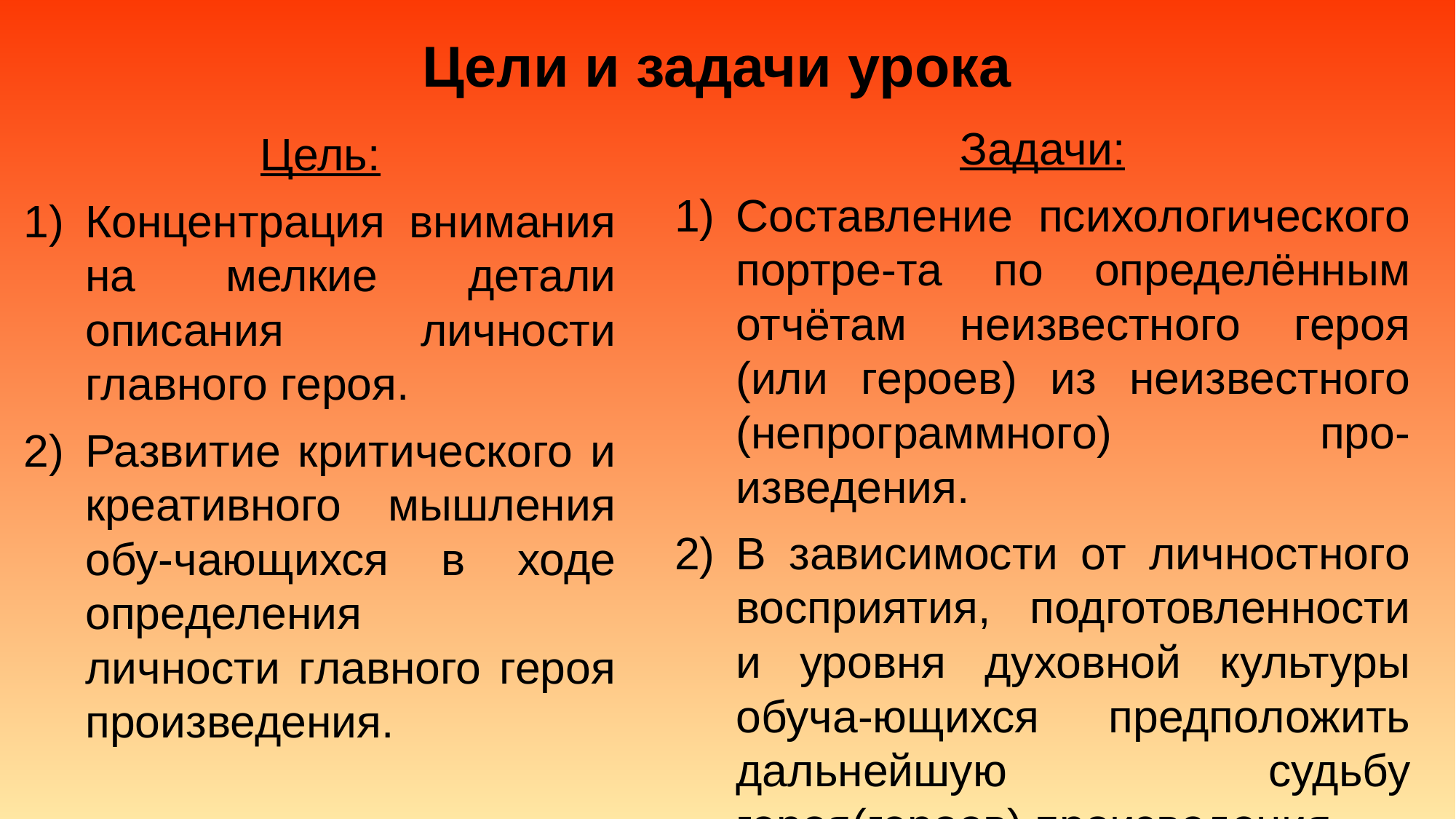

| Цели и задачи урока |
| --- |
| Задачи: Составление психологического портре-та по определённым отчётам неизвестного героя (или героев) из неизвестного (непрограммного) про-изведения. В зависимости от личностного восприятия, подготовленности и уровня духовной культуры обуча-ющихся предположить дальнейшую судьбу героя(героев) произведения. |
| --- |
| Цель: Концентрация внимания на мелкие детали описания личности главного героя. Развитие критического и креативного мышления обу-чающихся в ходе определения личности главного героя произведения. |
| --- |